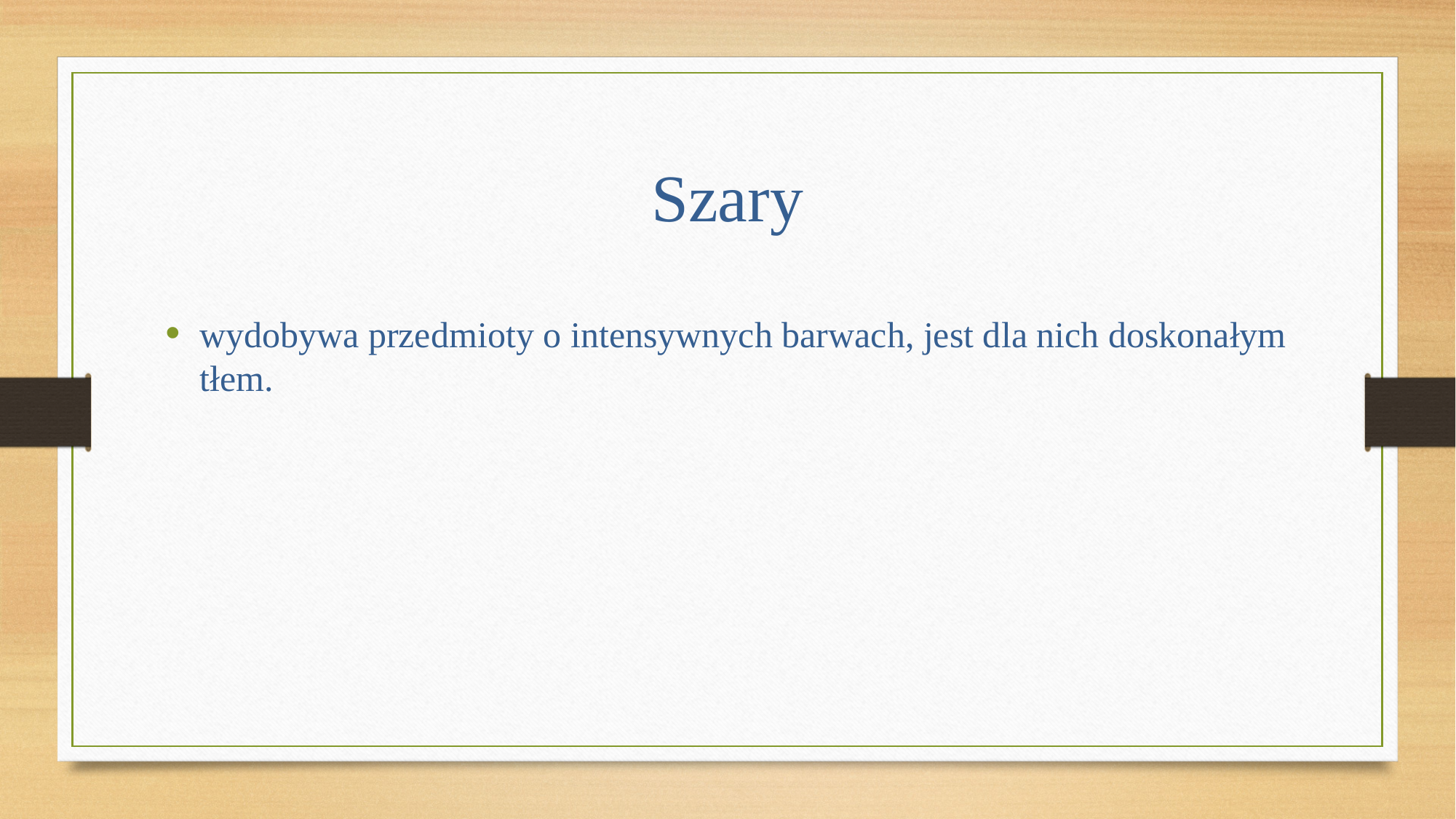

# Szary
wydobywa przedmioty o intensywnych barwach, jest dla nich doskonałym tłem.